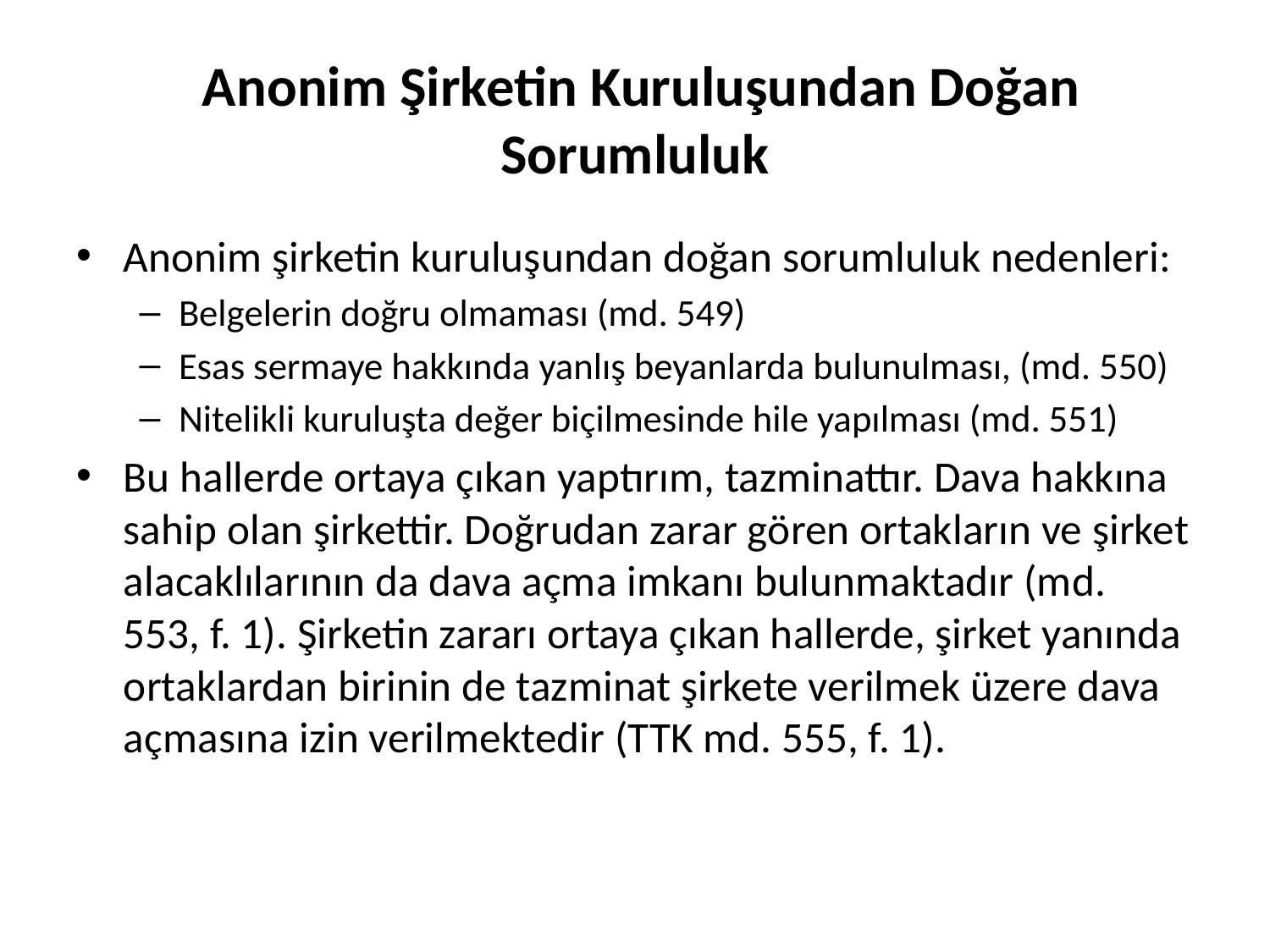

# Anonim Şirketin Kuruluşundan Doğan Sorumluluk
Anonim şirketin kuruluşundan doğan sorumluluk nedenleri:
Belgelerin doğru olmaması (md. 549)
Esas sermaye hakkında yanlış beyanlarda bulunulması, (md. 550)
Nitelikli kuruluşta değer biçilmesinde hile yapılması (md. 551)
Bu hallerde ortaya çıkan yaptırım, tazminattır. Dava hakkına sahip olan şirkettir. Doğrudan zarar gören ortakların ve şirket alacaklılarının da dava açma imkanı bulunmaktadır (md. 553, f. 1). Şirketin zararı ortaya çıkan hallerde, şirket yanında ortaklardan birinin de tazminat şirkete verilmek üzere dava açmasına izin verilmektedir (TTK md. 555, f. 1).